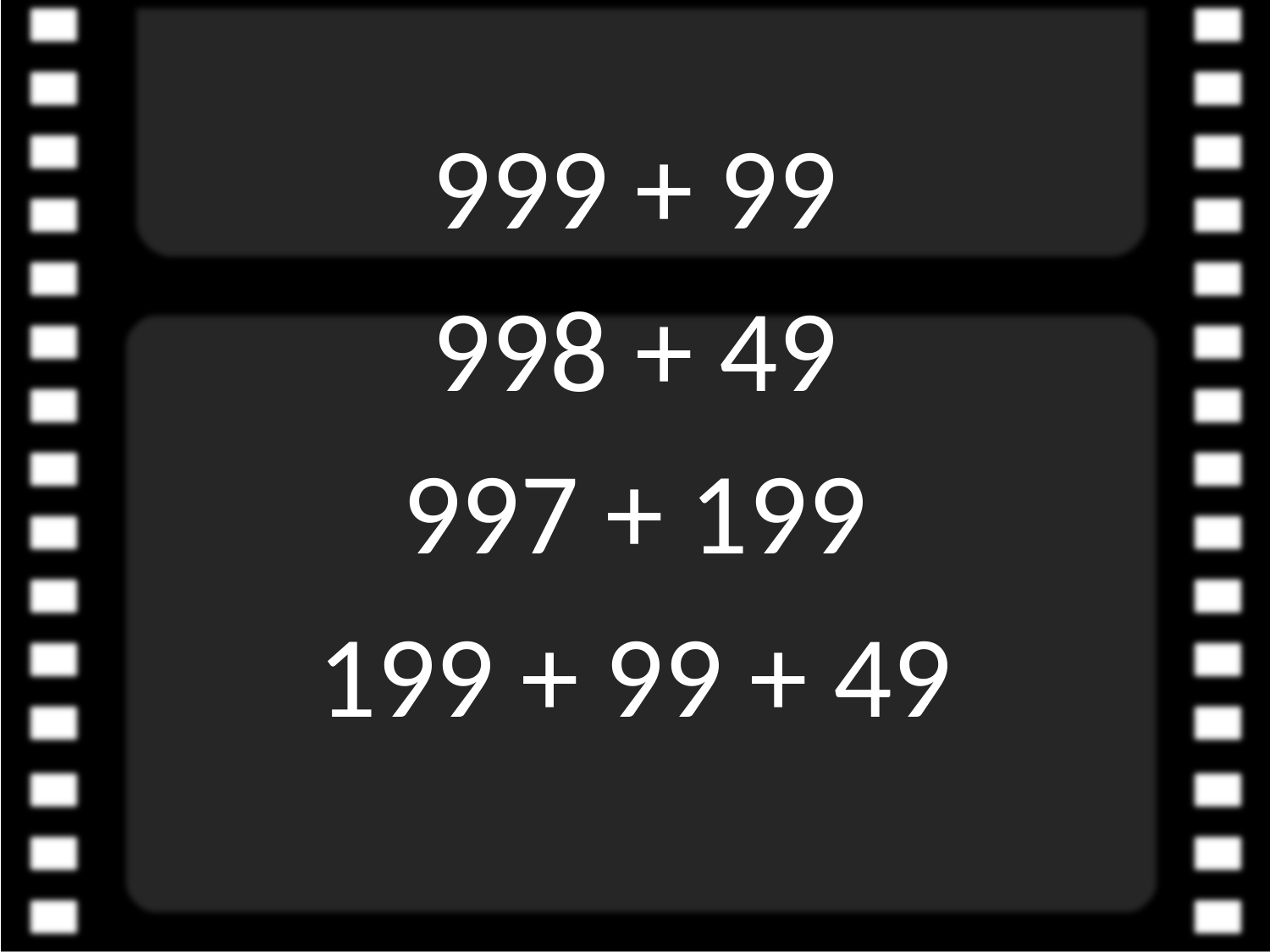

999 + 99
998 + 49
997 + 199
199 + 99 + 49